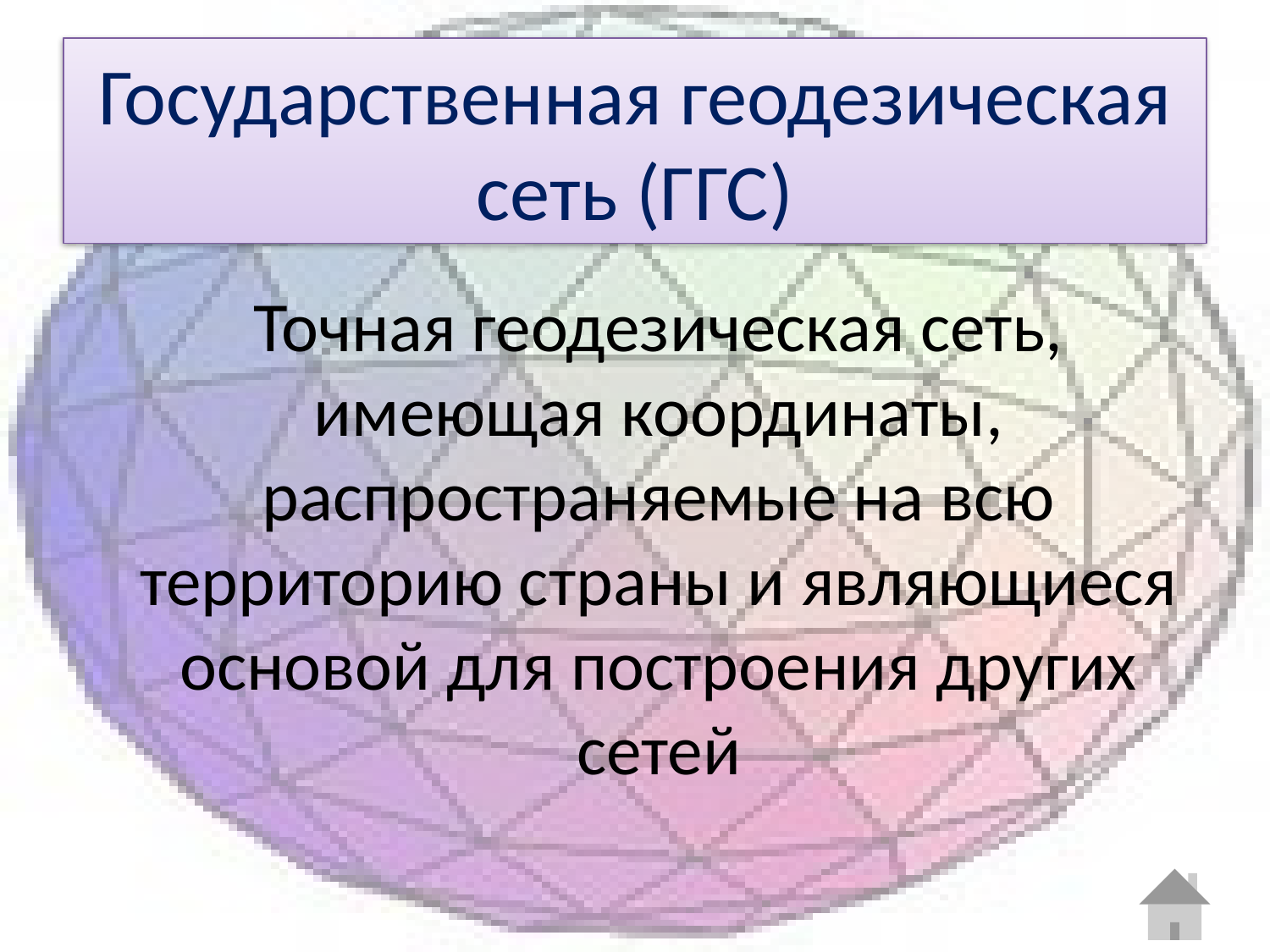

# Государственная геодезическая сеть (ГГС)
   Точная геодезическая сеть, имеющая координаты, распространяемые на всю территорию страны и являющиеся основой для построения других сетей